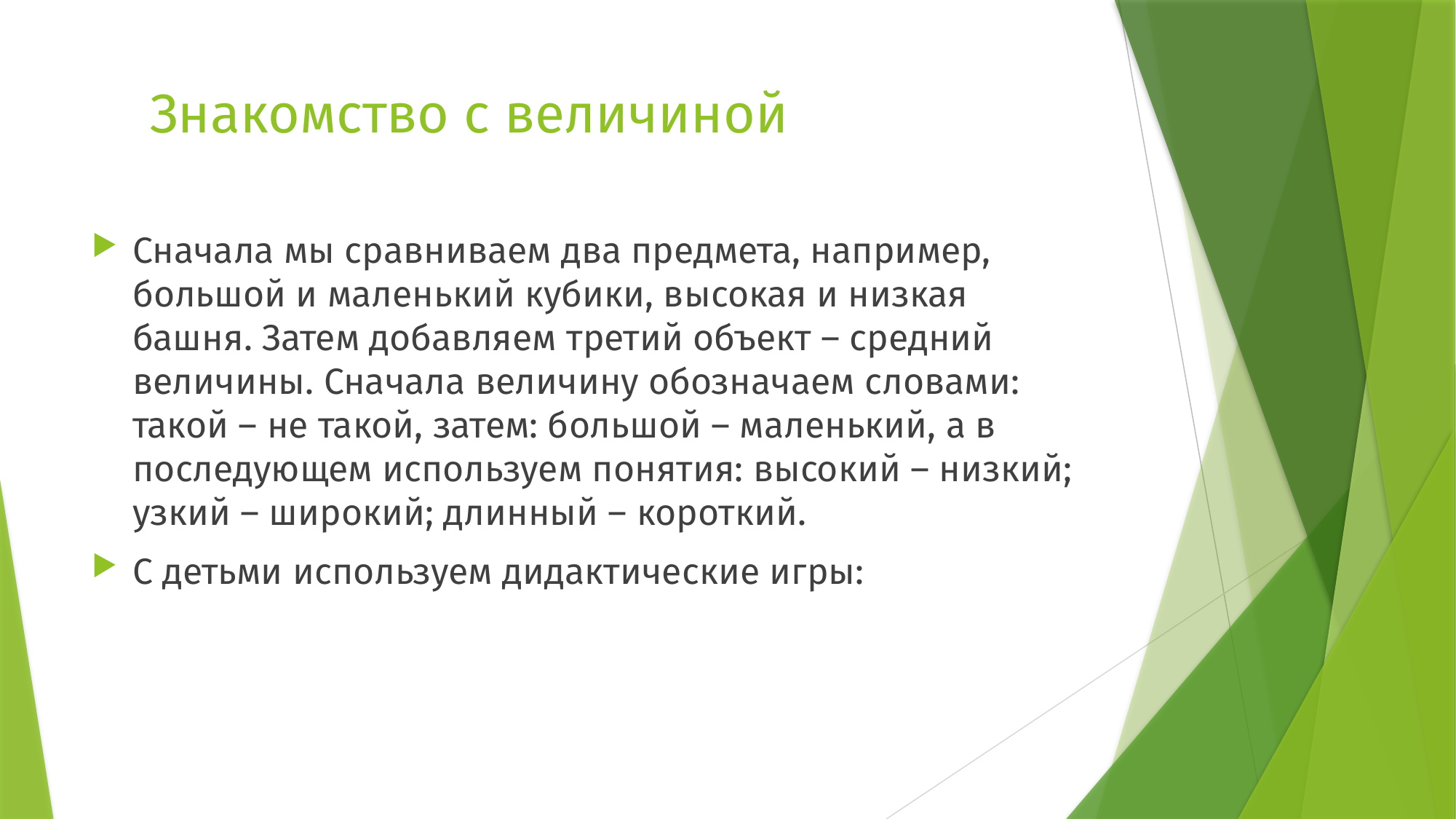

# Знакомство с величиной
Сначала мы сравниваем два предмета, например, большой и маленький кубики, высокая и низкая башня. Затем добавляем третий объект – средний величины. Сначала величину обозначаем словами: такой – не такой, затем: большой – маленький, а в последующем используем понятия: высокий – низкий; узкий – широкий; длинный – короткий.
С детьми используем дидактические игры: